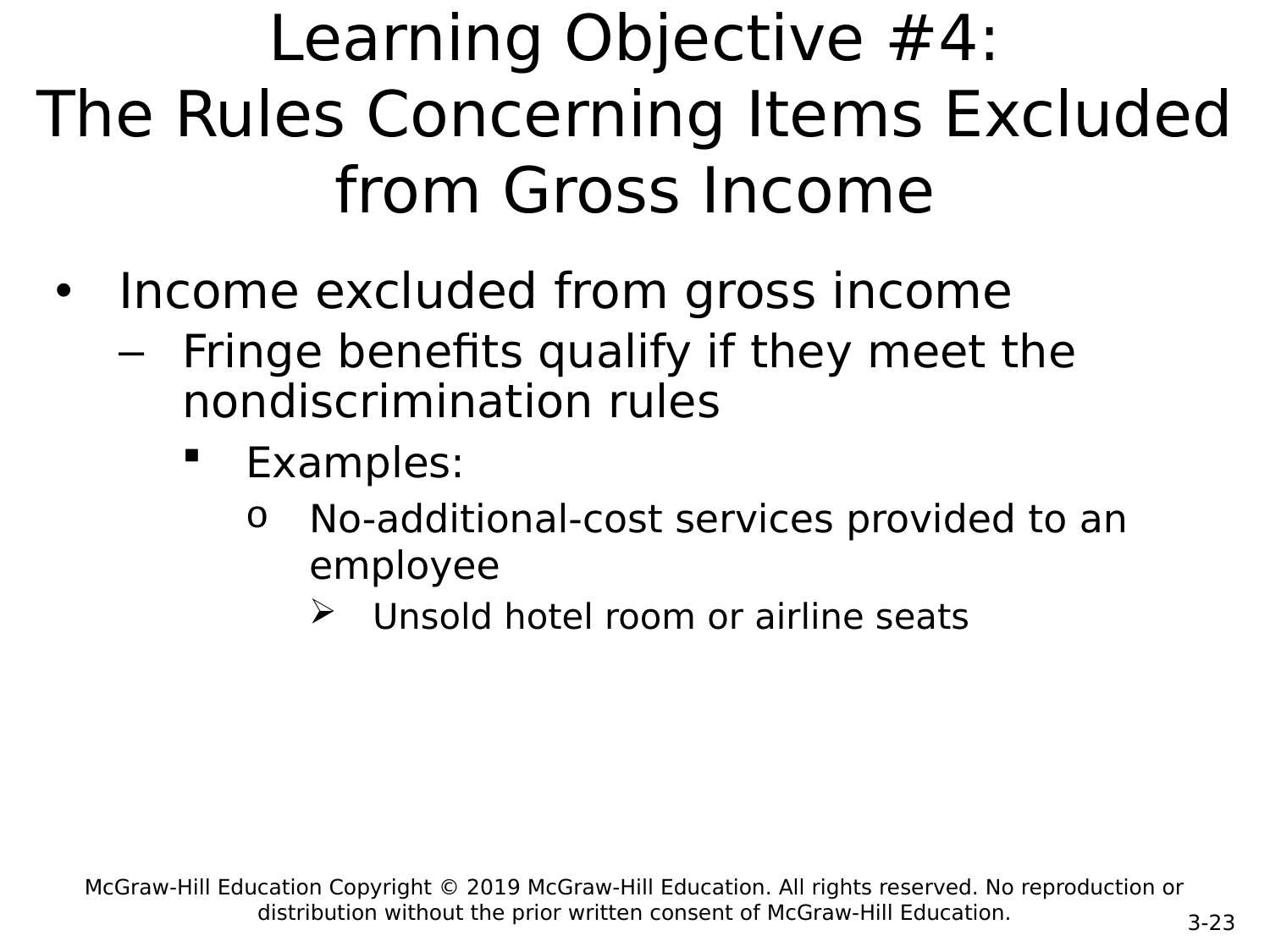

# Learning Objective #4: The Rules Concerning Items Excluded from Gross Income
Income excluded from gross income
Fringe benefits qualify if they meet the nondiscrimination rules
Examples:
No-additional-cost services provided to an employee
Unsold hotel room or airline seats
McGraw-Hill Education Copyright © 2019 McGraw-Hill Education. All rights reserved. No reproduction or distribution without the prior written consent of McGraw-Hill Education.
3-23